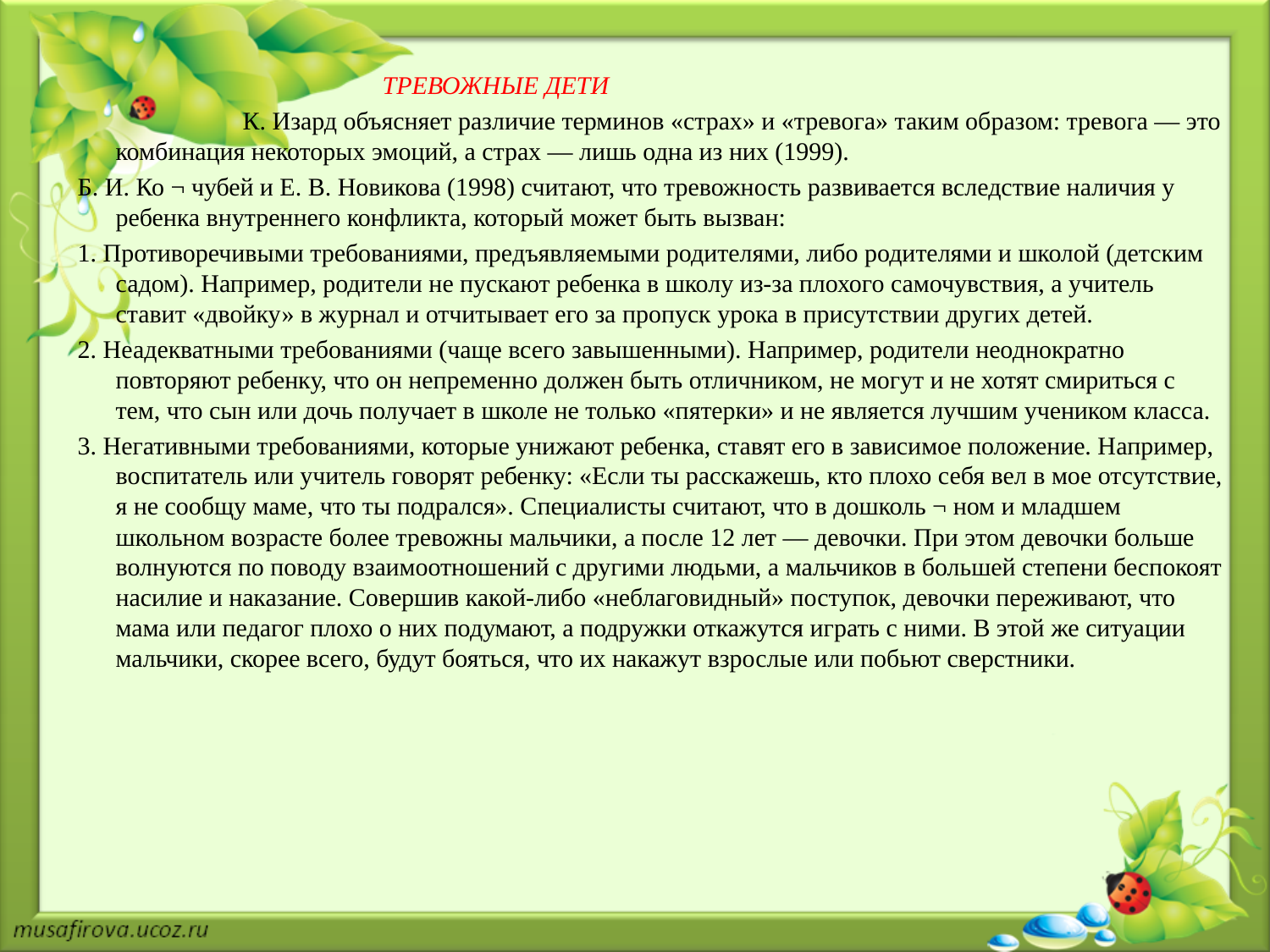

ТРЕВОЖНЫЕ ДЕТИ
                          К. Изард объясняет различие терминов «страх» и «тревога» таким образом: тревога — это комбинация некоторых эмоций, а страх — лишь одна из них (1999).
Б. И. Ко ¬ чубей и Е. В. Новикова (1998) считают, что тревожность развивается вследствие наличия у ребенка внутреннего конфликта, который может быть вызван:
1. Противоречивыми требованиями, предъявляемыми родителями, либо родителями и школой (детским садом). Например, родители не пускают ребенка в школу из-за плохого самочувствия, а учитель ставит «двойку» в журнал и отчитывает его за пропуск урока в присутствии других детей.
2. Неадекватными требованиями (чаще всего завышенными). Например, родители неоднократно повторяют ребенку, что он непременно должен быть отличником, не могут и не хотят смириться с тем, что сын или дочь получает в школе не только «пятерки» и не является лучшим учеником класса.
3. Негативными требованиями, которые унижают ребенка, ставят его в зависимое положение. Например, воспитатель или учитель говорят ребенку: «Если ты расскажешь, кто плохо себя вел в мое отсутствие, я не сообщу маме, что ты подрался». Специалисты считают, что в дошколь ¬ ном и младшем школьном возрасте более тревожны мальчики, а после 12 лет — девочки. При этом девочки больше волнуются по поводу взаимоотношений с другими людьми, а мальчиков в большей степени беспокоят насилие и наказание. Совершив какой-либо «неблаговидный» поступок, девочки переживают, что мама или педагог плохо о них подумают, а подружки откажутся играть с ними. В этой же ситуации мальчики, скорее всего, будут бояться, что их накажут взрослые или побьют сверстники.